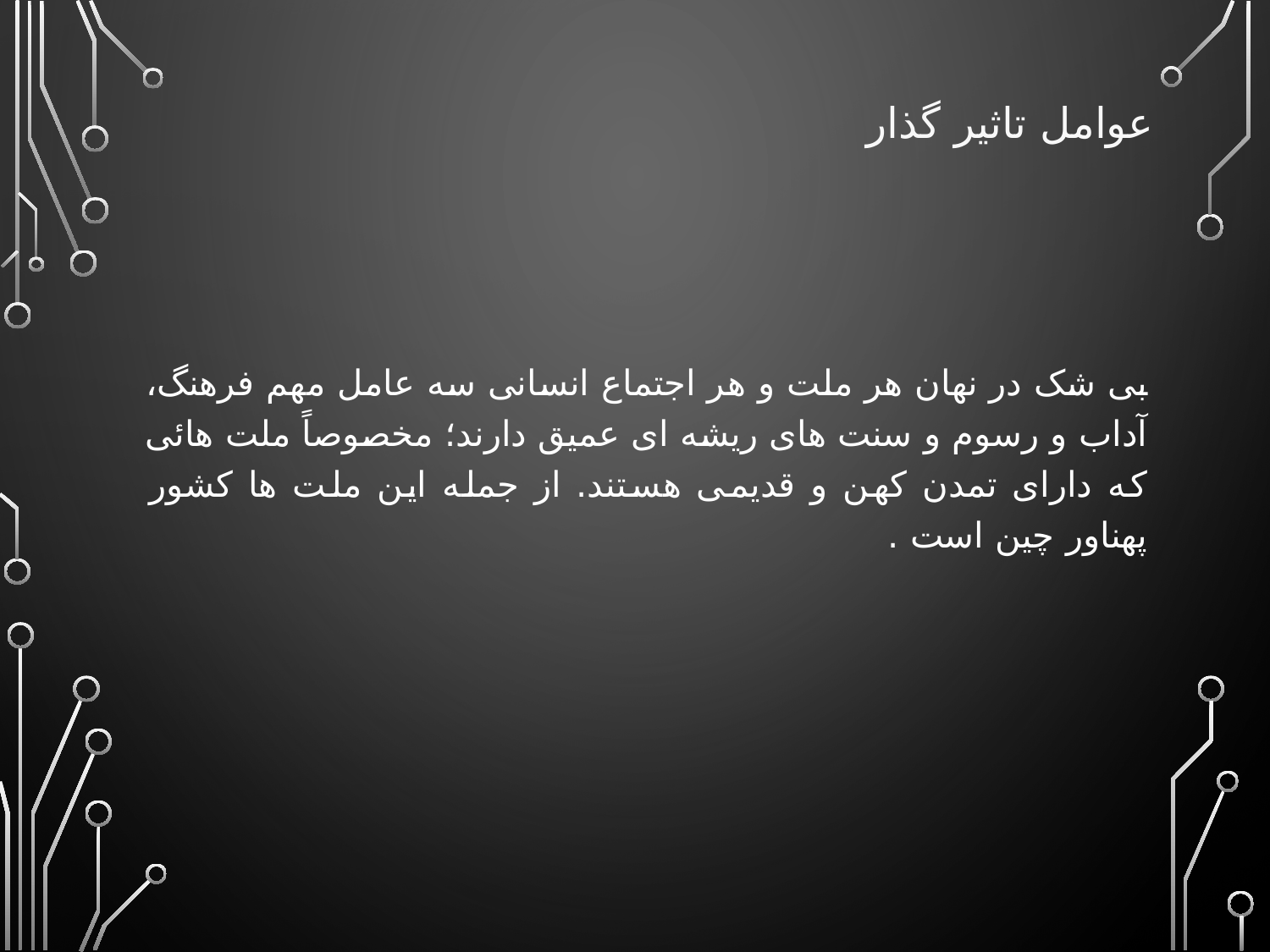

عوامل تاثیر گذار

بی شک در نهان هر ملت و هر اجتماع انسانی سه عامل مهم فرهنگ، آداب و رسوم و سنت های ریشه ای عمیق دارند؛ مخصوصاً ملت هائی که دارای تمدن کهن و قدیمی هستند. از جمله این ملت ها کشور پهناور چین است .